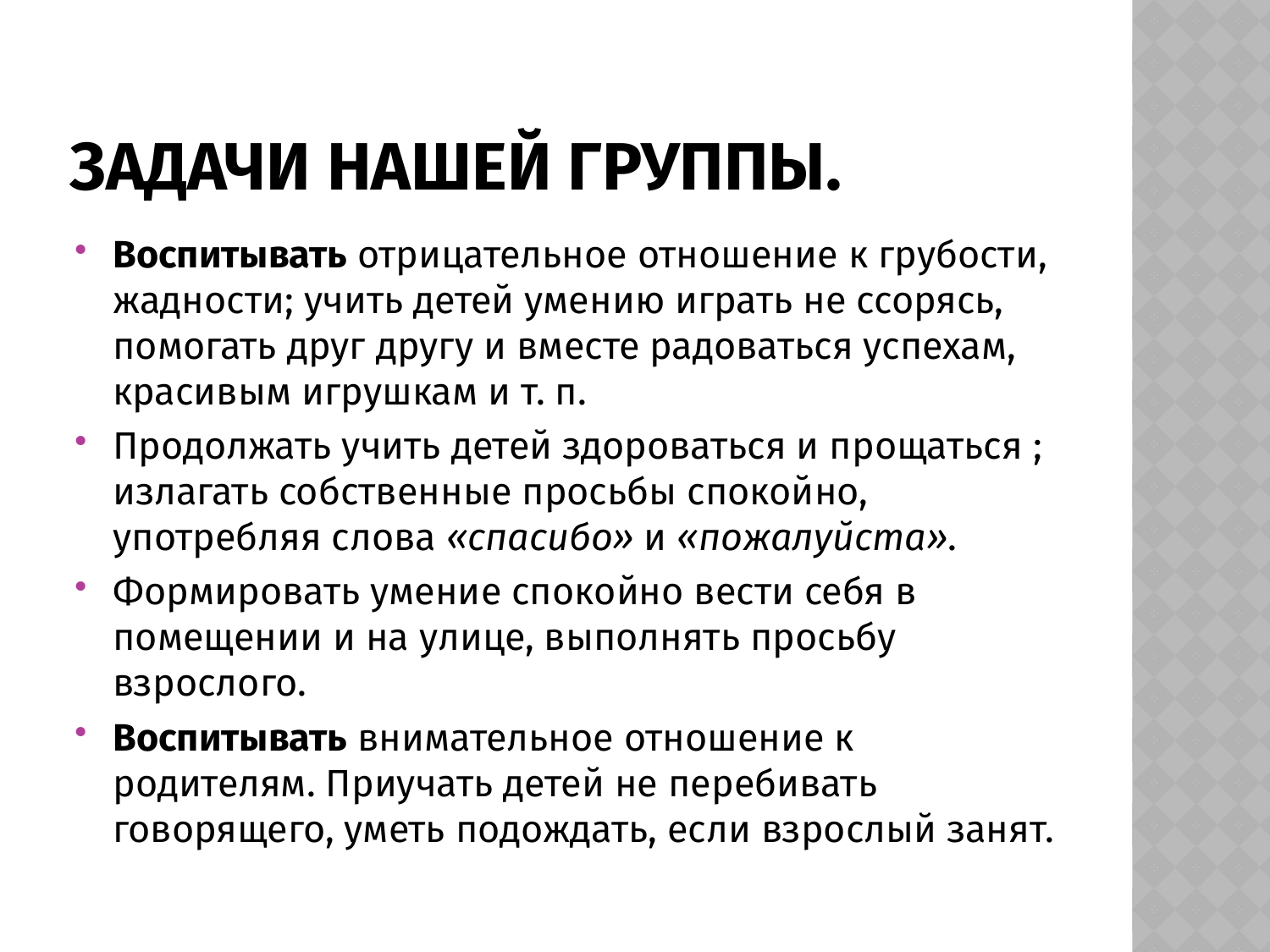

# Задачи нашей группы.
Воспитывать отрицательное отношение к грубости, жадности; учить детей умению играть не ссорясь, помогать друг другу и вместе радоваться успехам, красивым игрушкам и т. п.
Продолжать учить детей здороваться и прощаться ; излагать собственные просьбы спокойно, употребляя слова «спасибо» и «пожалуйста».
Формировать умение спокойно вести себя в помещении и на улице, выполнять просьбу взрослого.
Воспитывать внимательное отношение к родителям. Приучать детей не перебивать говорящего, уметь подождать, если взрослый занят.